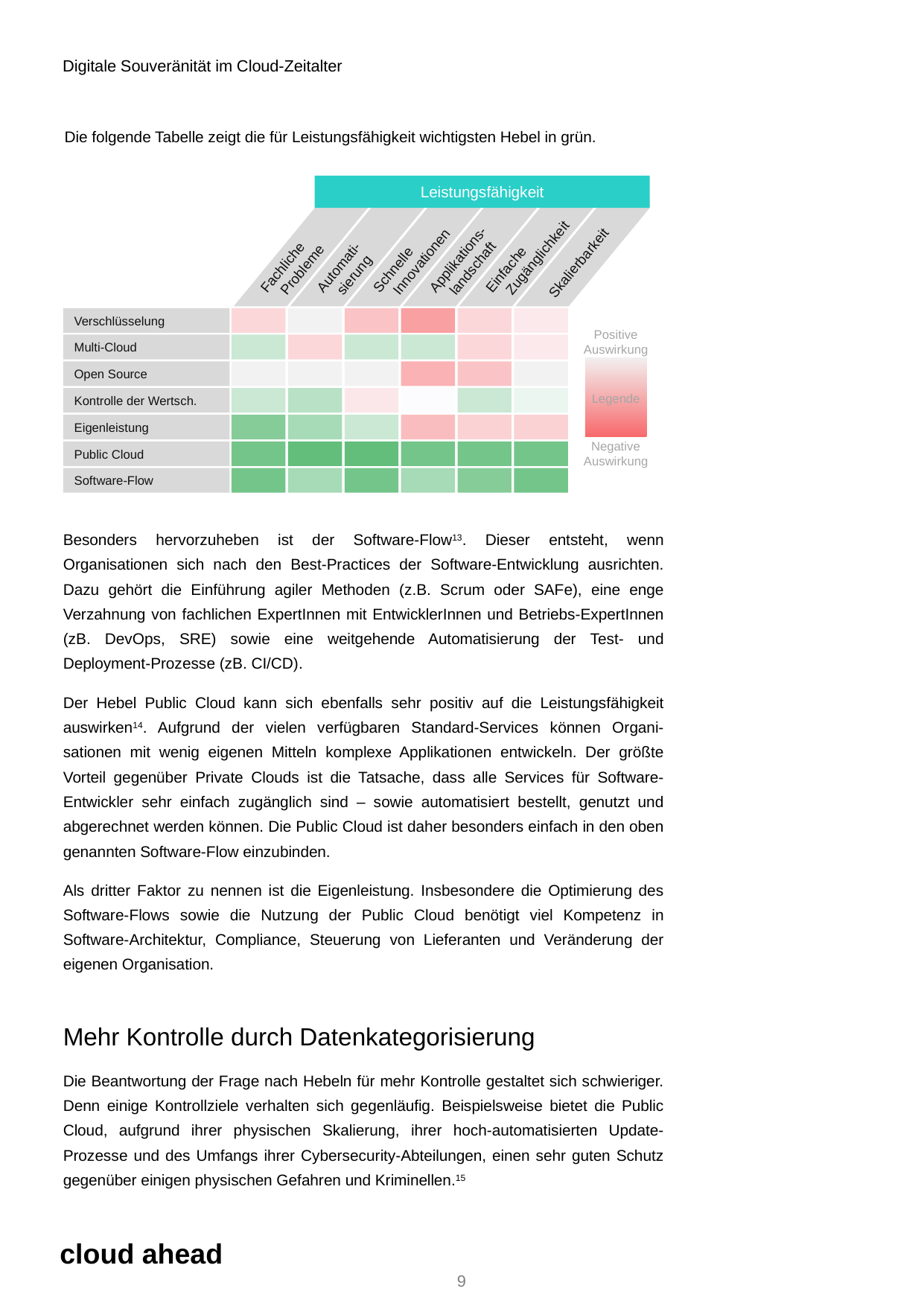

Die folgende Tabelle zeigt die für Leistungsfähigkeit wichtigsten Hebel in grün.

Fachliche
Probleme
Automati-
sierung
Schnelle Innovationen
Applikations-landschaft
Einfache Zugänglichkeit
Skalierbarkeit
Leistungsfähigkeit

Verschlüsselung
Multi-Cloud
Open Source
Kontrolle der Wertsch.
Eigenleistung
Public Cloud
Software-Flow

Positive
Auswirkung

Legende
Negative
Auswirkung

Besonders hervorzuheben ist der Software-Flow13. Dieser entsteht, wenn Organisationen sich nach den Best-Practices der Software-Entwicklung ausrichten. Dazu gehört die Einführung agiler Methoden (z.B. Scrum oder SAFe), eine enge Verzahnung von fachlichen ExpertInnen mit EntwicklerInnen und Betriebs-ExpertInnen (zB. DevOps, SRE) sowie eine weitgehende Automatisierung der Test- und Deployment-Prozesse (zB. CI/CD).
Der Hebel Public Cloud kann sich ebenfalls sehr positiv auf die Leistungsfähigkeit auswirken14. Aufgrund der vielen verfügbaren Standard-Services können Organi-sationen mit wenig eigenen Mitteln komplexe Applikationen entwickeln. Der größte Vorteil gegenüber Private Clouds ist die Tatsache, dass alle Services für Software-Entwickler sehr einfach zugänglich sind – sowie automatisiert bestellt, genutzt und abgerechnet werden können. Die Public Cloud ist daher besonders einfach in den oben genannten Software-Flow einzubinden.
Als dritter Faktor zu nennen ist die Eigenleistung. Insbesondere die Optimierung des Software-Flows sowie die Nutzung der Public Cloud benötigt viel Kompetenz in Software-Architektur, Compliance, Steuerung von Lieferanten und Veränderung der eigenen Organisation.

Mehr Kontrolle durch Datenkategorisierung
Die Beantwortung der Frage nach Hebeln für mehr Kontrolle gestaltet sich schwieriger. Denn einige Kontrollziele verhalten sich gegenläufig. Beispielsweise bietet die Public Cloud, aufgrund ihrer physischen Skalierung, ihrer hoch-automatisierten Update-Prozesse und des Umfangs ihrer Cybersecurity-Abteilungen, einen sehr guten Schutz gegenüber einigen physischen Gefahren und Kriminellen.15
9